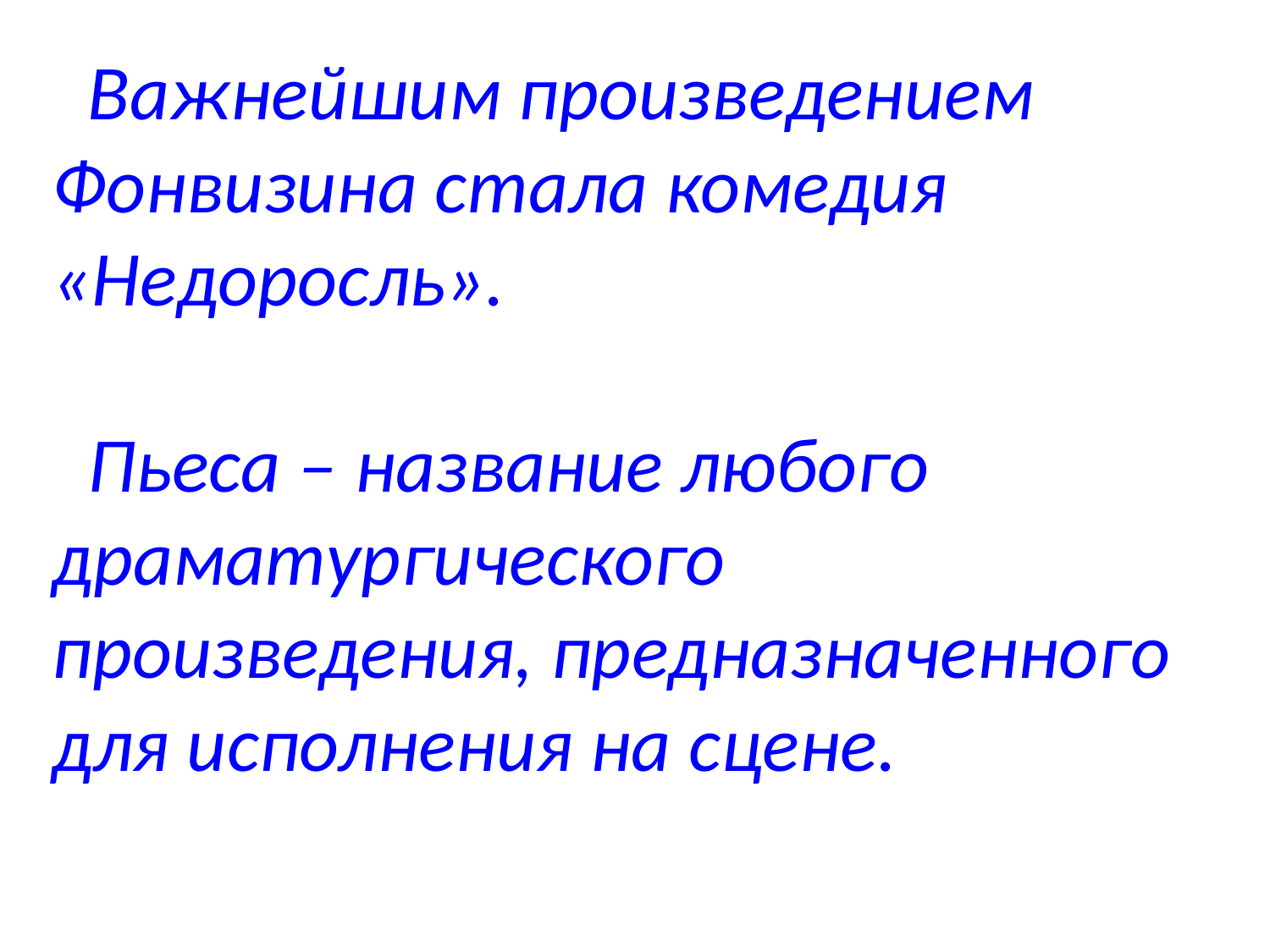

Важнейшим произведением Фонвизина стала комедия «Недоросль».

  Пьеса – название любого драматургического произведения, предназначенного для исполнения на сцене.